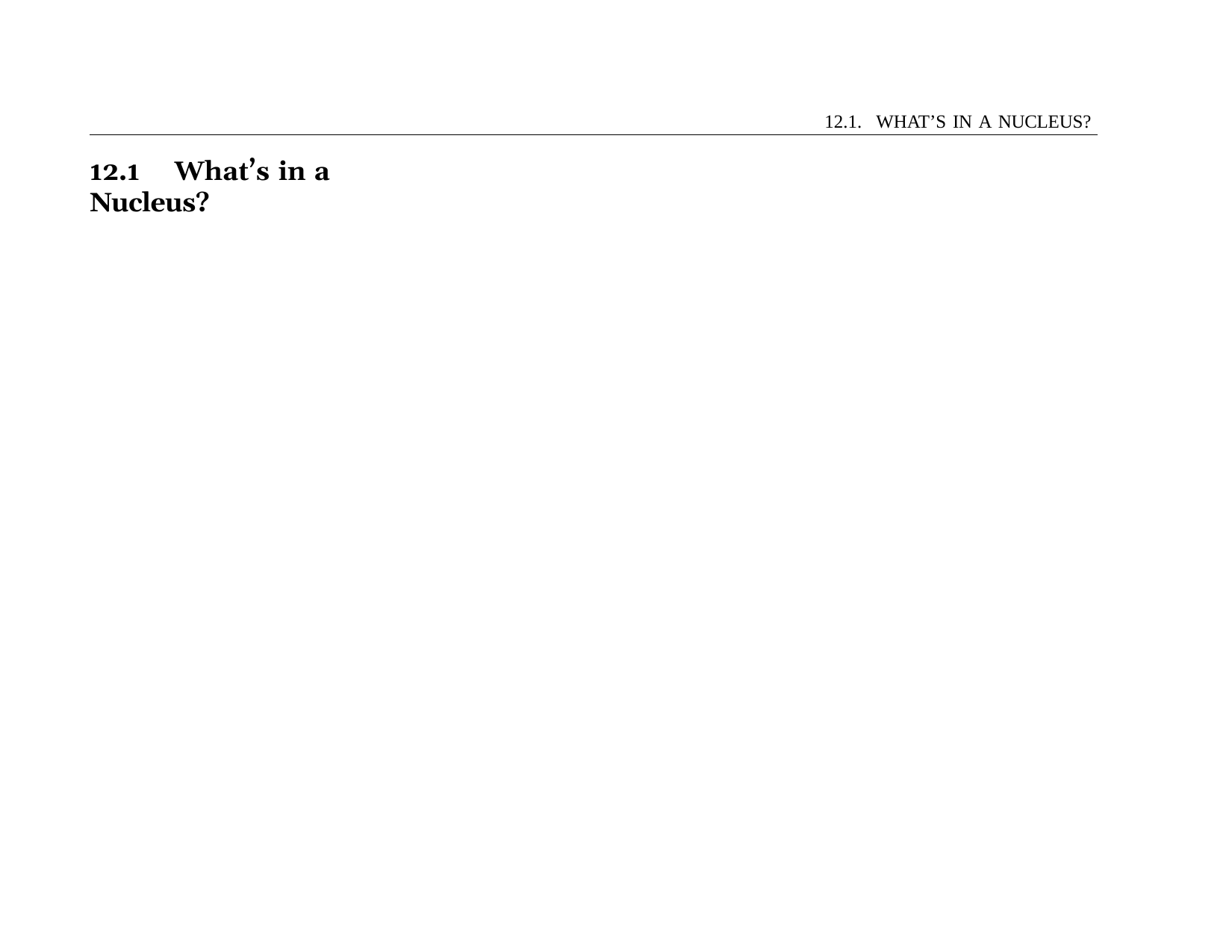

12.1.  WHAT’S IN A NUCLEUS?

12.1	What’s in a Nucleus?